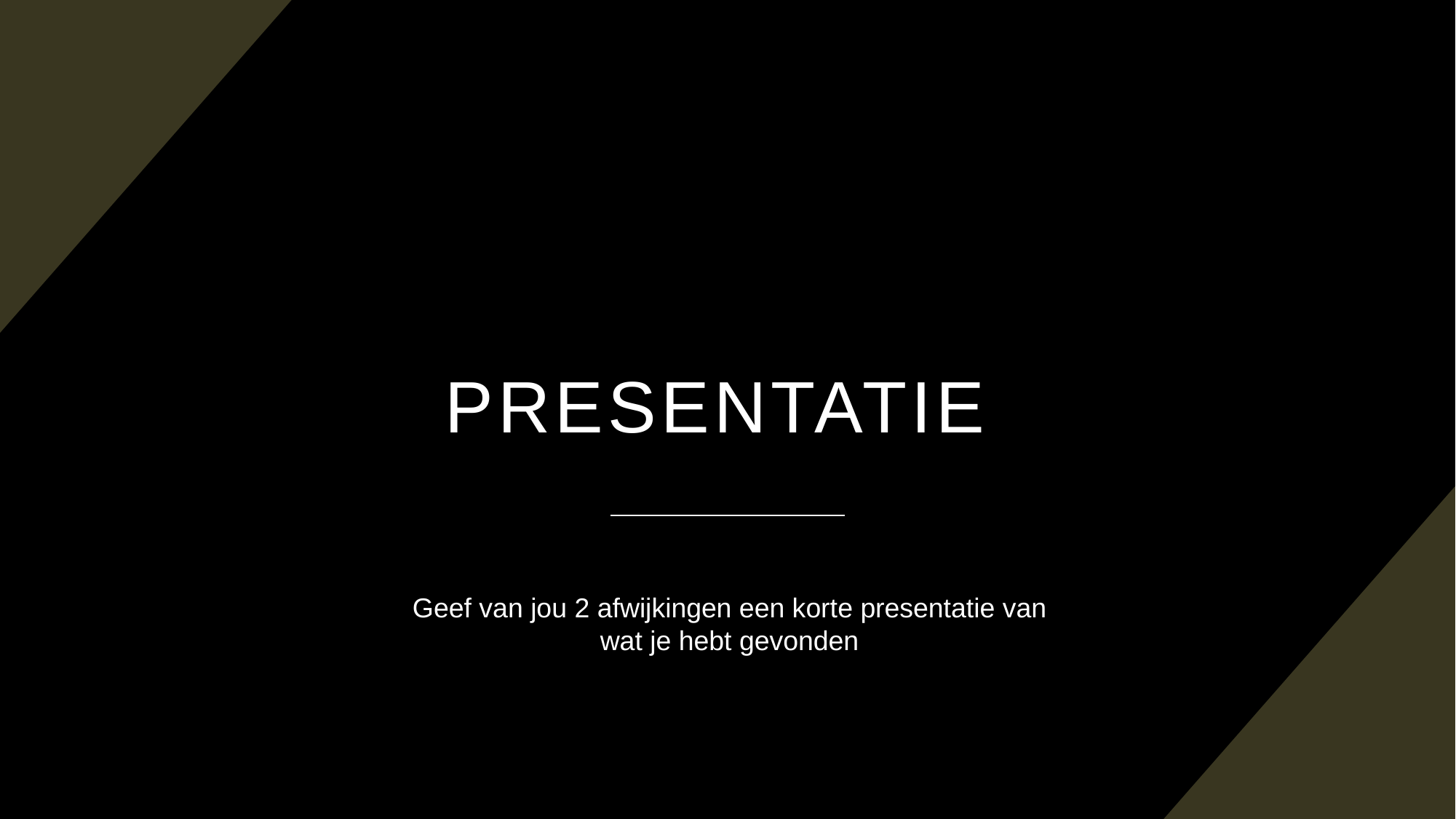

# Presentatie

Geef van jou 2 afwijkingen een korte presentatie van wat je hebt gevonden